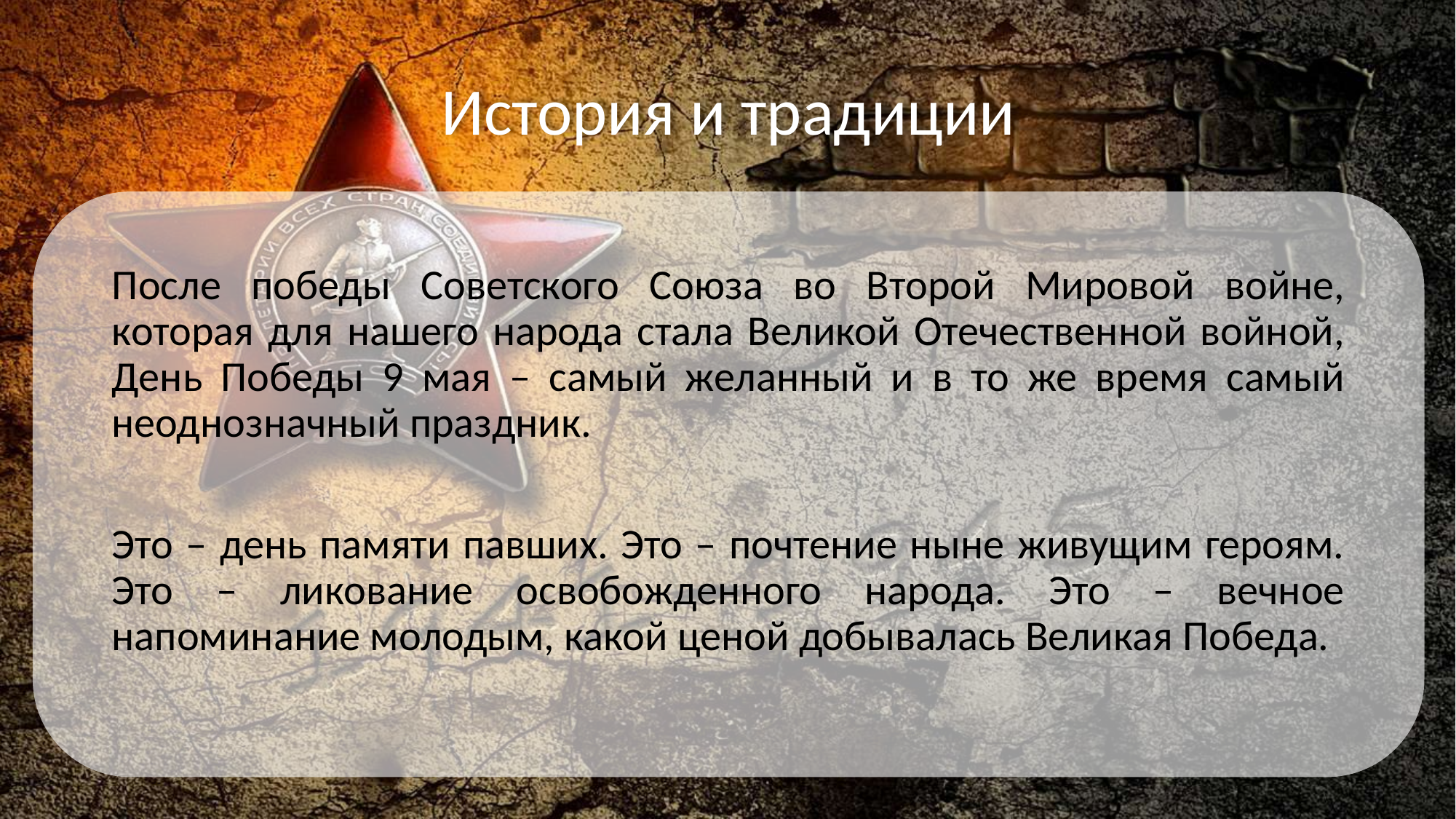

История и традиции

После победы Советского Союза во Второй Мировой войне, которая для нашего народа стала Великой Отечественной войной, День Победы 9 мая – самый желанный и в то же время самый неоднозначный праздник.

Это – день памяти павших. Это – почтение ныне живущим героям. Это – ликование освобожденного народа. Это – вечное напоминание молодым, какой ценой добывалась Великая Победа.